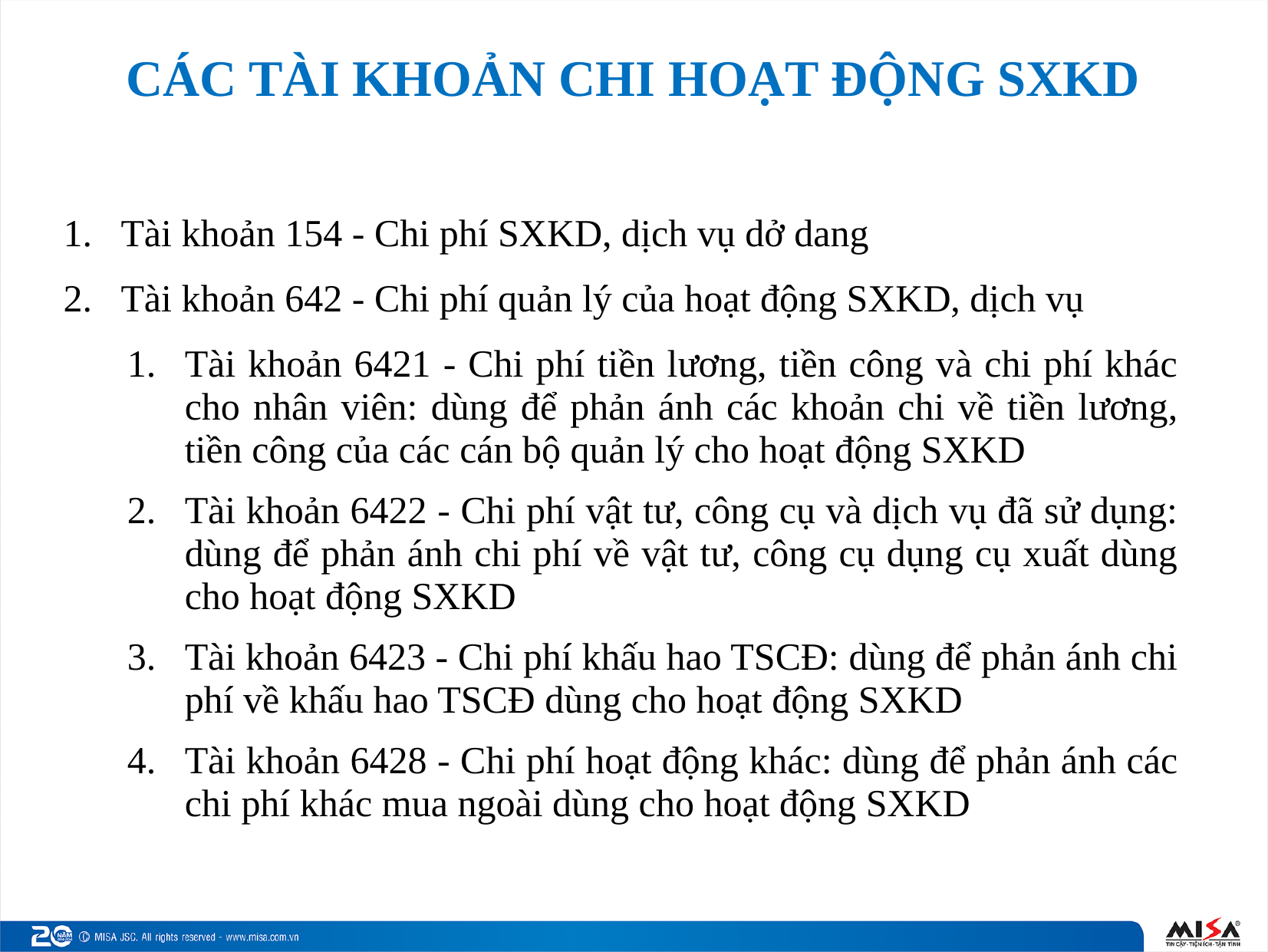

# CÁC TÀI KHOẢN CHI HOẠT ĐỘNG SXKD

Tài khoản 154 - Chi phí SXKD, dịch vụ dở dang
Tài khoản 642 - Chi phí quản lý của hoạt động SXKD, dịch vụ
Tài khoản 6421 - Chi phí tiền lương, tiền công và chi phí khác cho nhân viên: dùng để phản ánh các khoản chi về tiền lương, tiền công của các cán bộ quản lý cho hoạt động SXKD
Tài khoản 6422 - Chi phí vật tư, công cụ và dịch vụ đã sử dụng: dùng để phản ánh chi phí về vật tư, công cụ dụng cụ xuất dùng cho hoạt động SXKD
Tài khoản 6423 - Chi phí khấu hao TSCĐ: dùng để phản ánh chi phí về khấu hao TSCĐ dùng cho hoạt động SXKD
Tài khoản 6428 - Chi phí hoạt động khác: dùng để phản ánh các chi phí khác mua ngoài dùng cho hoạt động SXKD